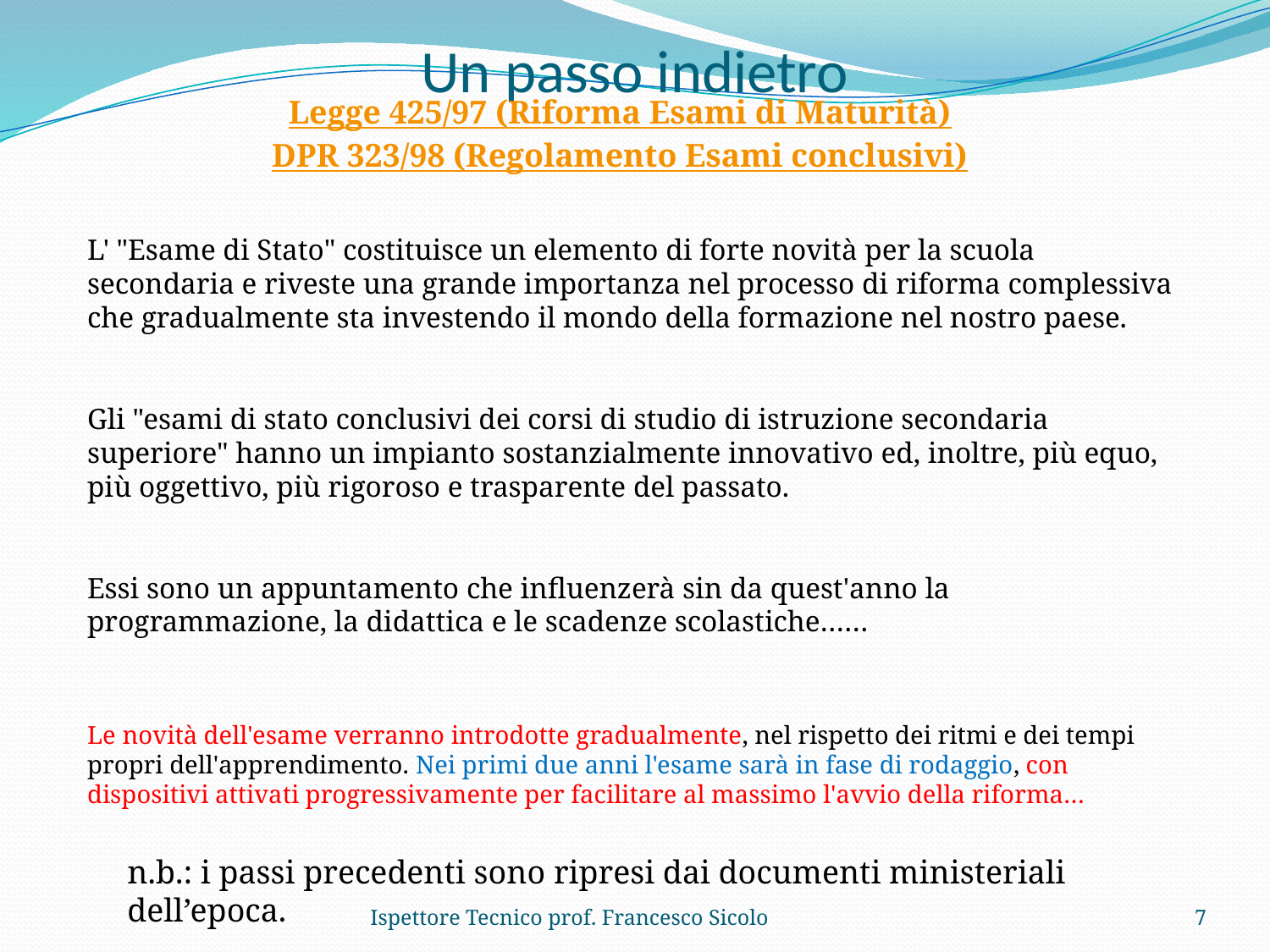

# Un passo indietro
Legge 425/97 (Riforma Esami di Maturità)
DPR 323/98 (Regolamento Esami conclusivi)

L' "Esame di Stato" costituisce un elemento di forte novità per la scuola secondaria e riveste una grande importanza nel processo di riforma complessiva che gradualmente sta investendo il mondo della formazione nel nostro paese.

Gli "esami di stato conclusivi dei corsi di studio di istruzione secondaria superiore" hanno un impianto sostanzialmente innovativo ed, inoltre, più equo, più oggettivo, più rigoroso e trasparente del passato.

Essi sono un appuntamento che influenzerà sin da quest'anno la programmazione, la didattica e le scadenze scolastiche……
Le novità dell'esame verranno introdotte gradualmente, nel rispetto dei ritmi e dei tempi propri dell'apprendimento. Nei primi due anni l'esame sarà in fase di rodaggio, con dispositivi attivati progressivamente per facilitare al massimo l'avvio della riforma…
n.b.: i passi precedenti sono ripresi dai documenti ministeriali dell’epoca.
Ispettore Tecnico prof. Francesco Sicolo
7